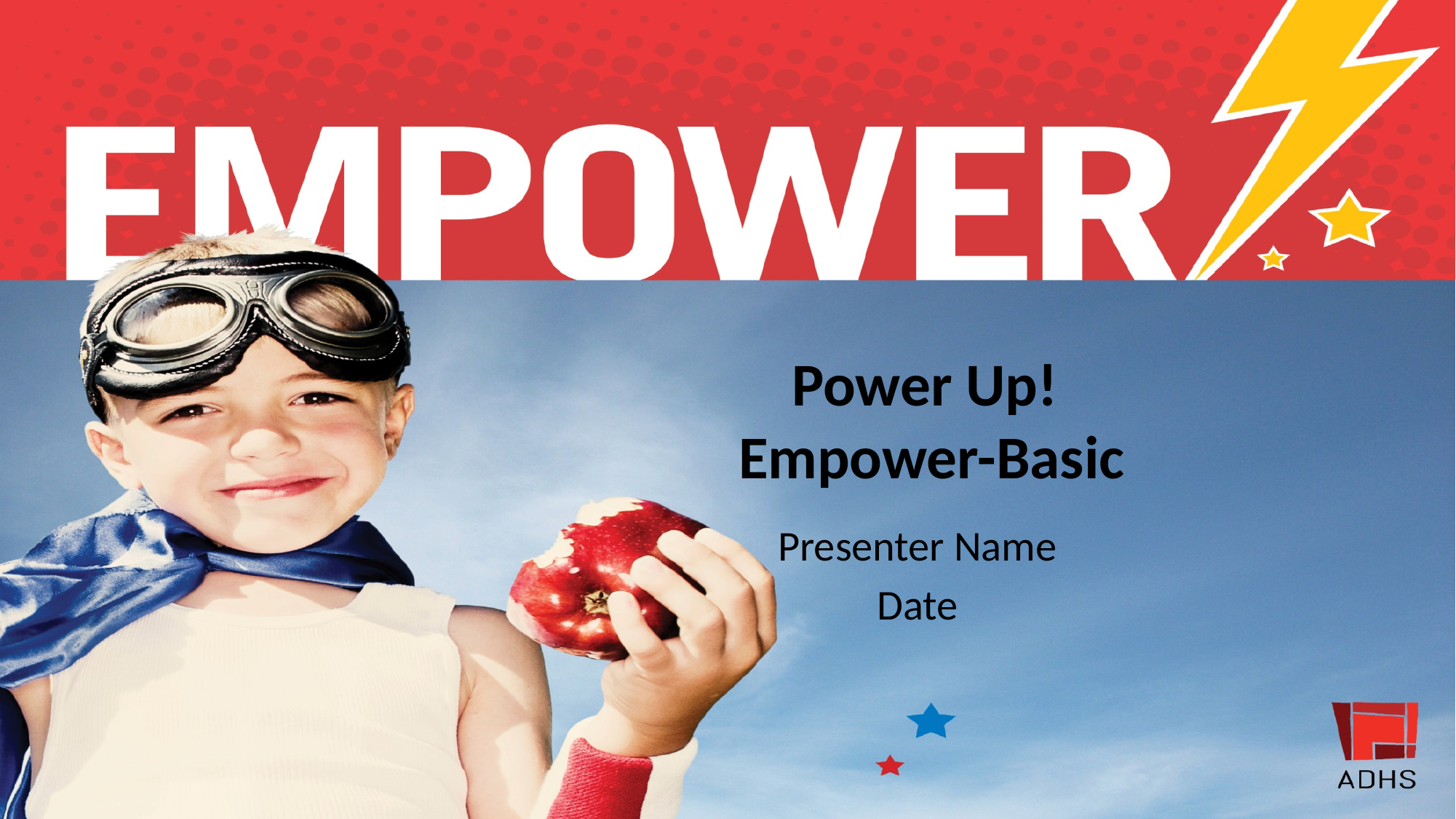

# Power Up! Empower-Basic
Presenter Name
Date